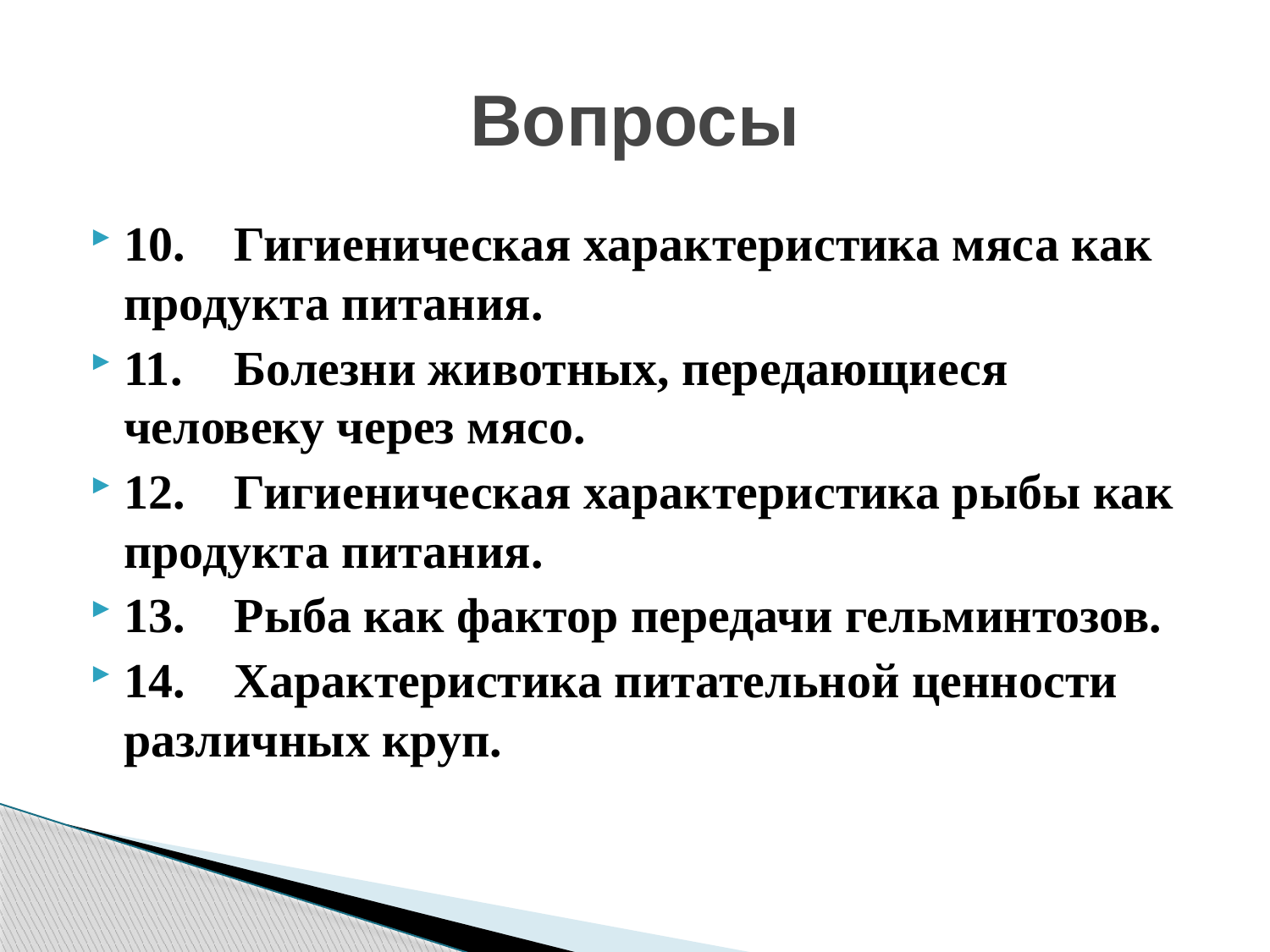

# Вопросы
10.	Гигиеническая характеристика мяса как продукта питания.
11.	Болезни животных, передающиеся человеку через мясо.
12.	Гигиеническая характеристика рыбы как продукта питания.
13.	Рыба как фактор передачи гельминтозов.
14.	Характеристика питательной ценности различных круп.